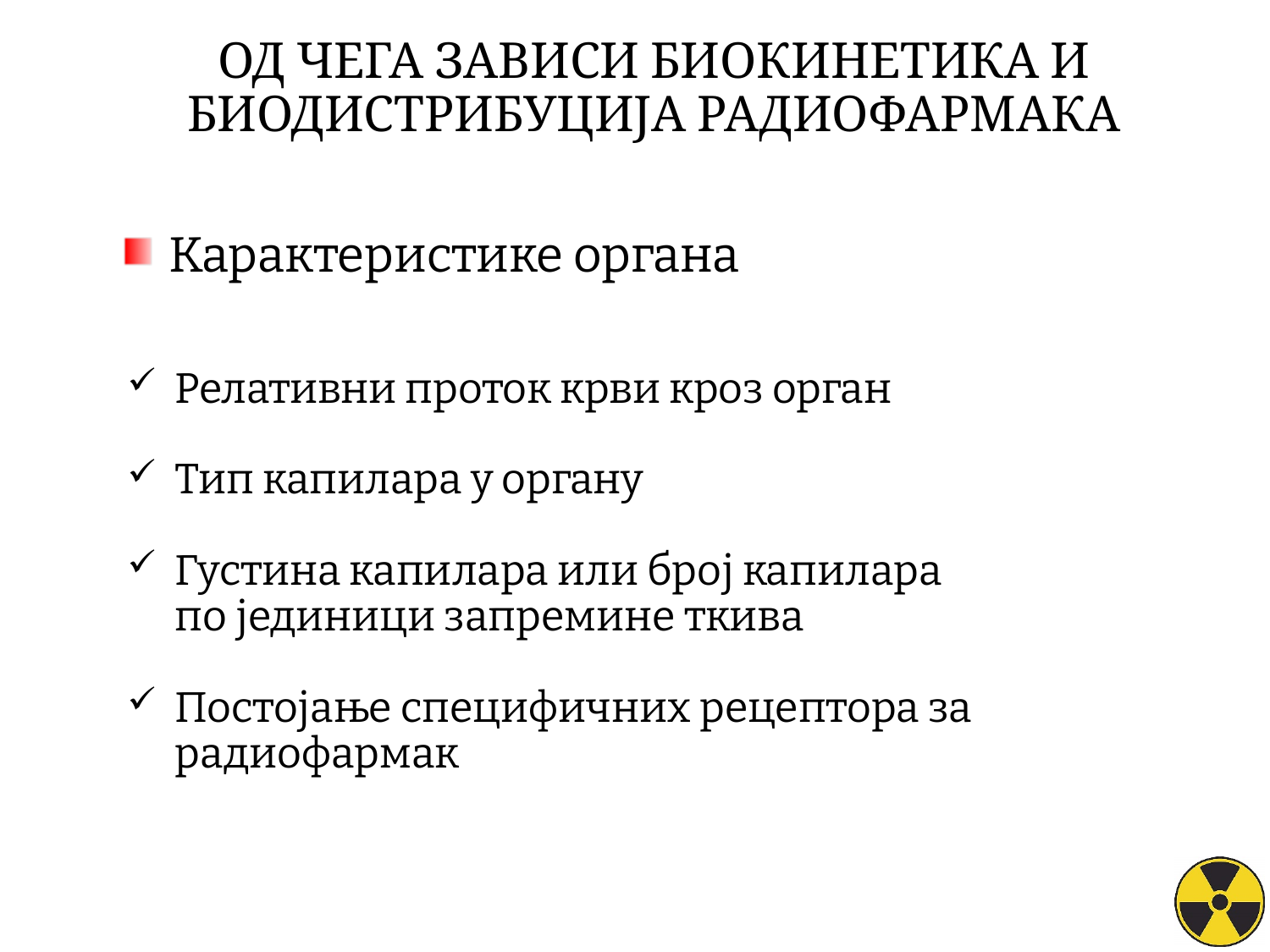

# Од чега зависи биокинетика и биодистрибуција радиофармака
 Карактеристике органа

Релативни проток крви кроз орган

Тип капилара у органу

Густина капилара или број капилара по јединици запремине ткива

Постојање специфичних рецептора за радиофармак